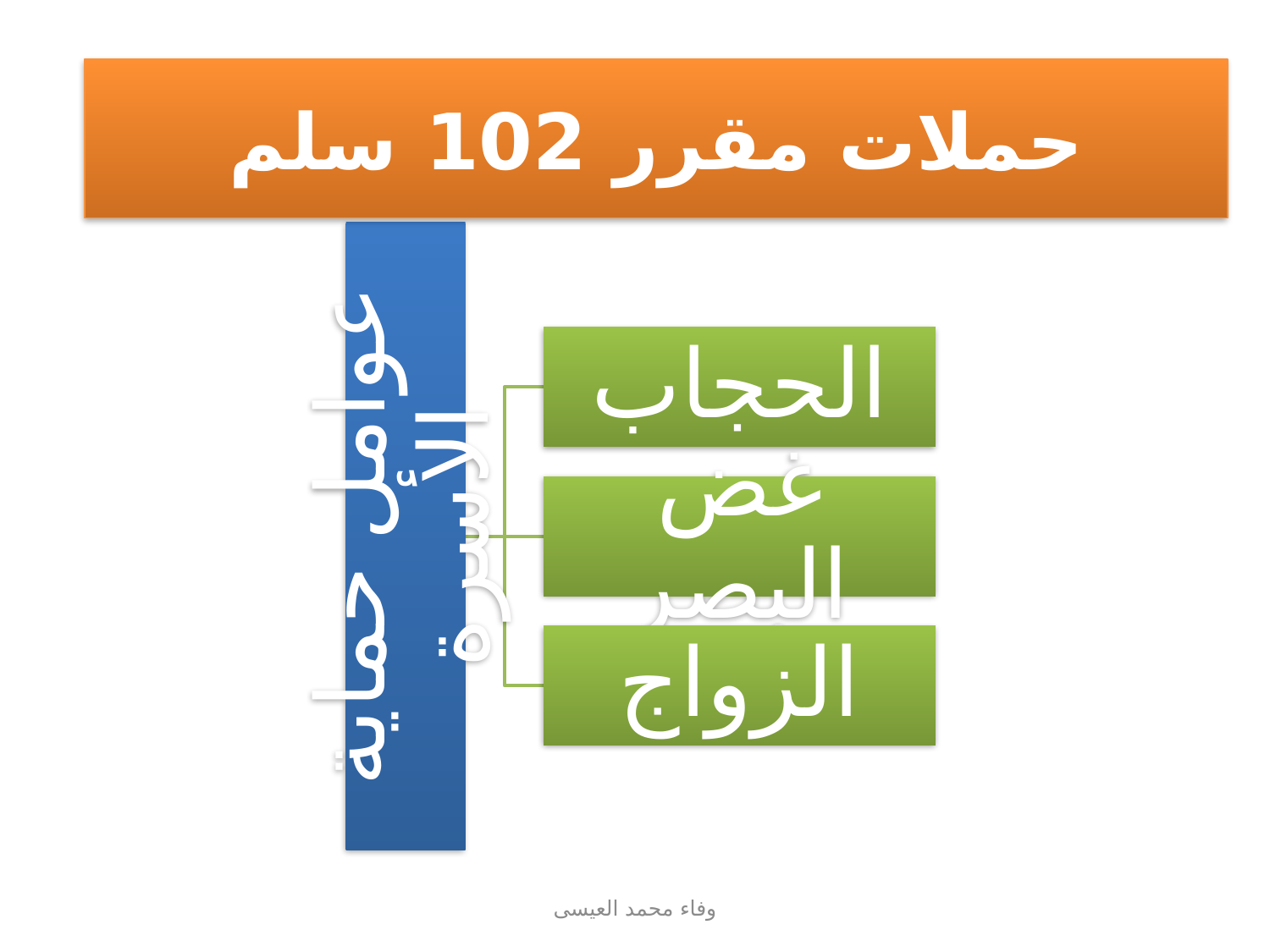

#
حملات مقرر 102 سلم

عوامل حماية الأسرة
الحجاب
غض البصر
الزواج
وفاء محمد العيسى